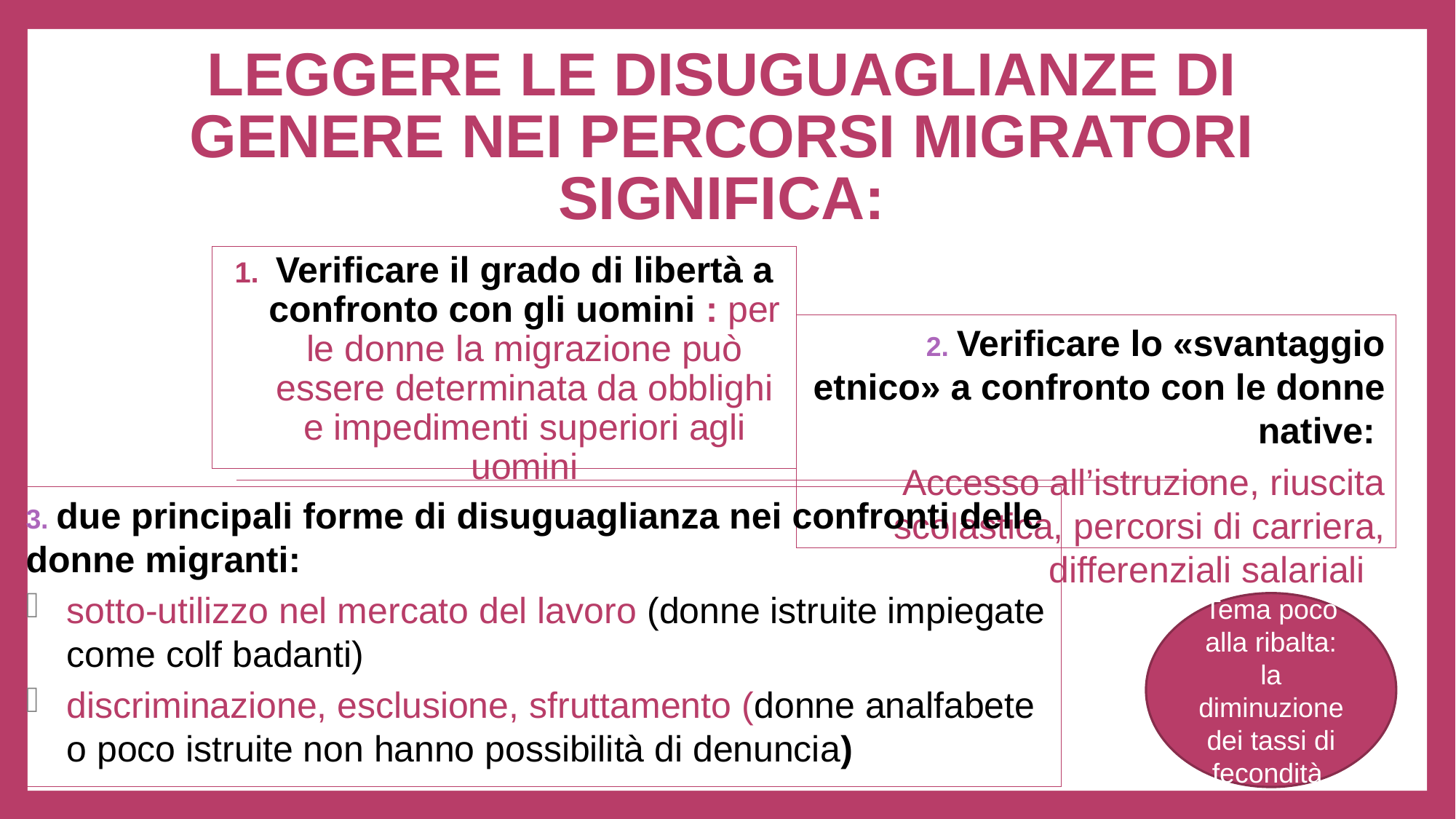

# LEGGERE LE DISUGUAGLIANZE DI GENERE NEI PERCORSI MIGRATORI SIGNIFICA:
Verificare il grado di libertà a confronto con gli uomini : per le donne la migrazione può essere determinata da obblighi e impedimenti superiori agli uomini
2. Verificare lo «svantaggio etnico» a confronto con le donne native:
Accesso all’istruzione, riuscita scolastica, percorsi di carriera, differenziali salariali
3. due principali forme di disuguaglianza nei confronti delle donne migranti:
sotto-utilizzo nel mercato del lavoro (donne istruite impiegate come colf badanti)
discriminazione, esclusione, sfruttamento (donne analfabete o poco istruite non hanno possibilità di denuncia)
Tema poco alla ribalta: la diminuzione dei tassi di fecondità